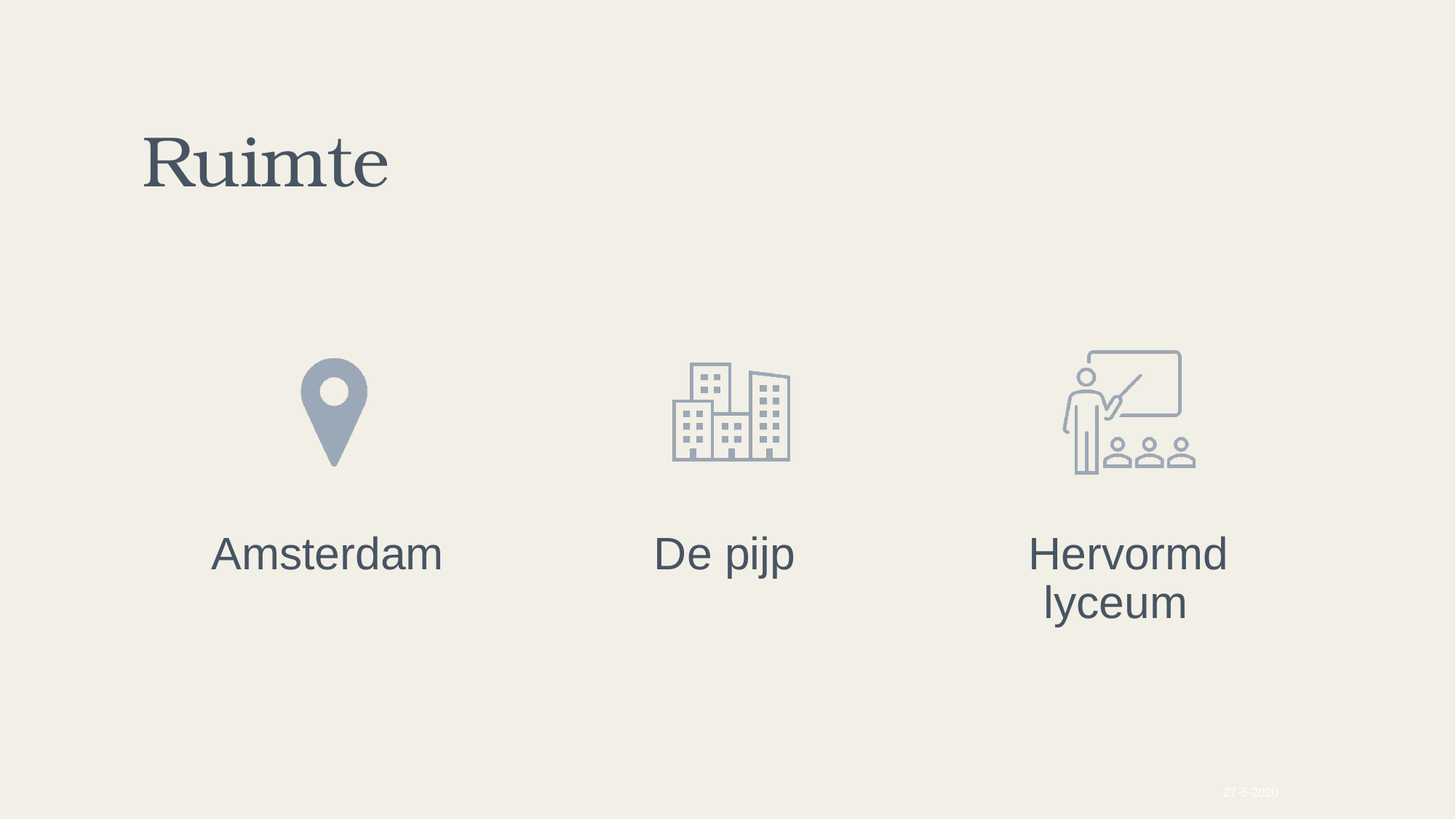

# Ruimte
Amsterdam
De pijp
Hervormd lyceum
27-5-2020